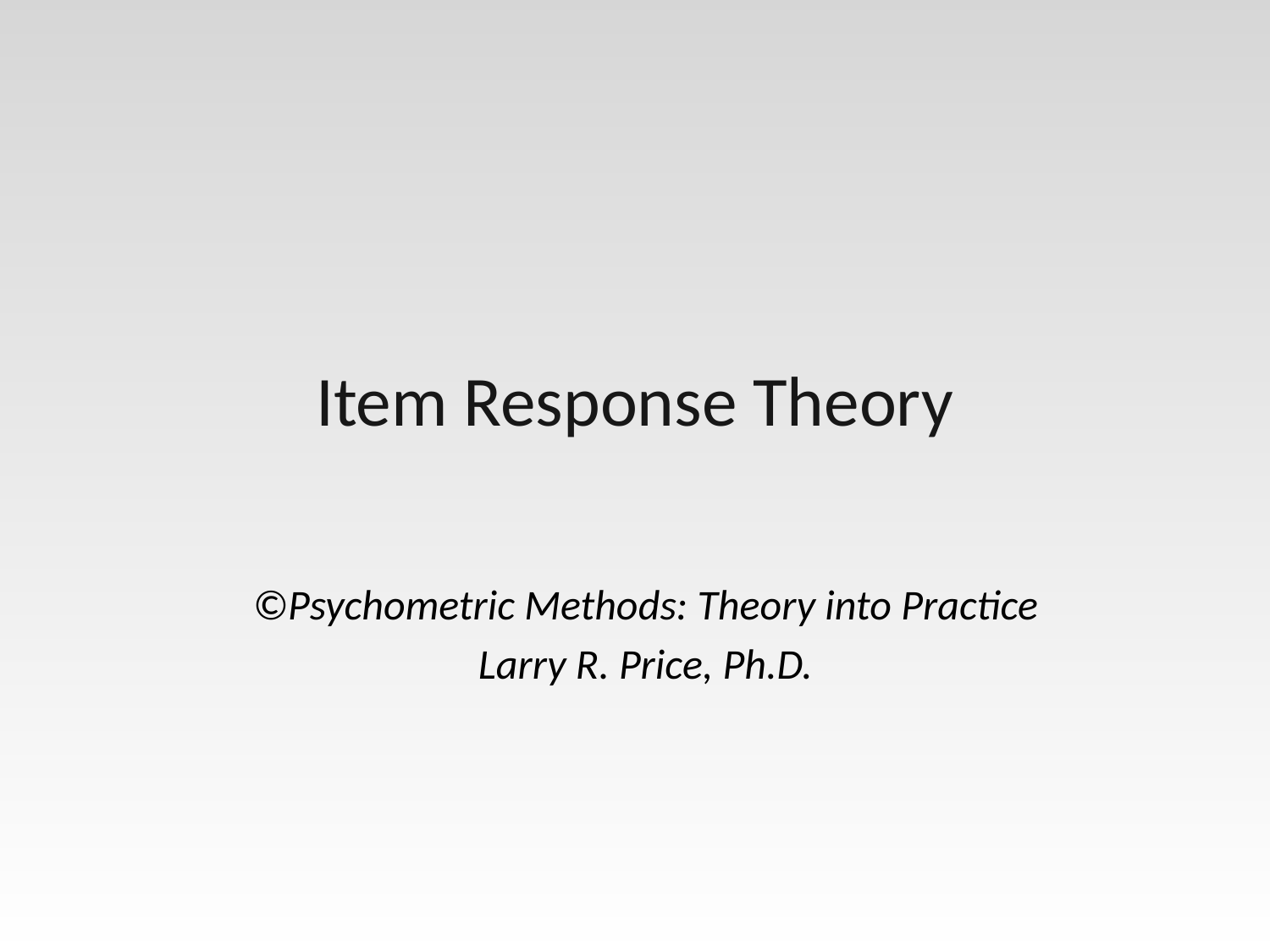

# Item Response Theory
©Psychometric Methods: Theory into Practice
Larry R. Price, Ph.D.